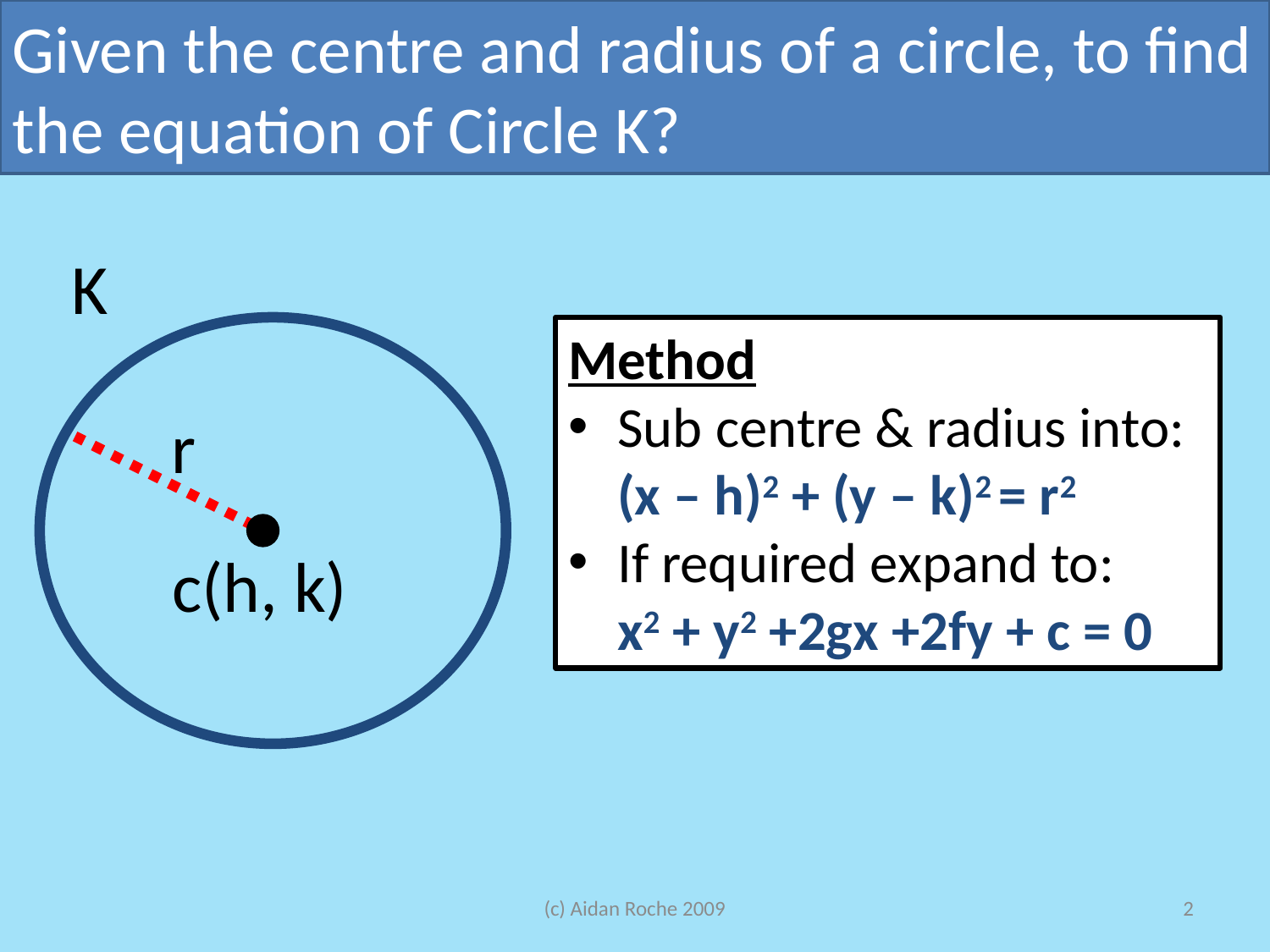

Given the centre and radius of a circle, to find the equation of Circle K?
K

Method
Sub centre & radius into:  (x – h)2 + (y – k)2 = r2
If required expand to:        x2 + y2 +2gx +2fy + c = 0
r

c(h, k)
(c) Aidan Roche 2009
2